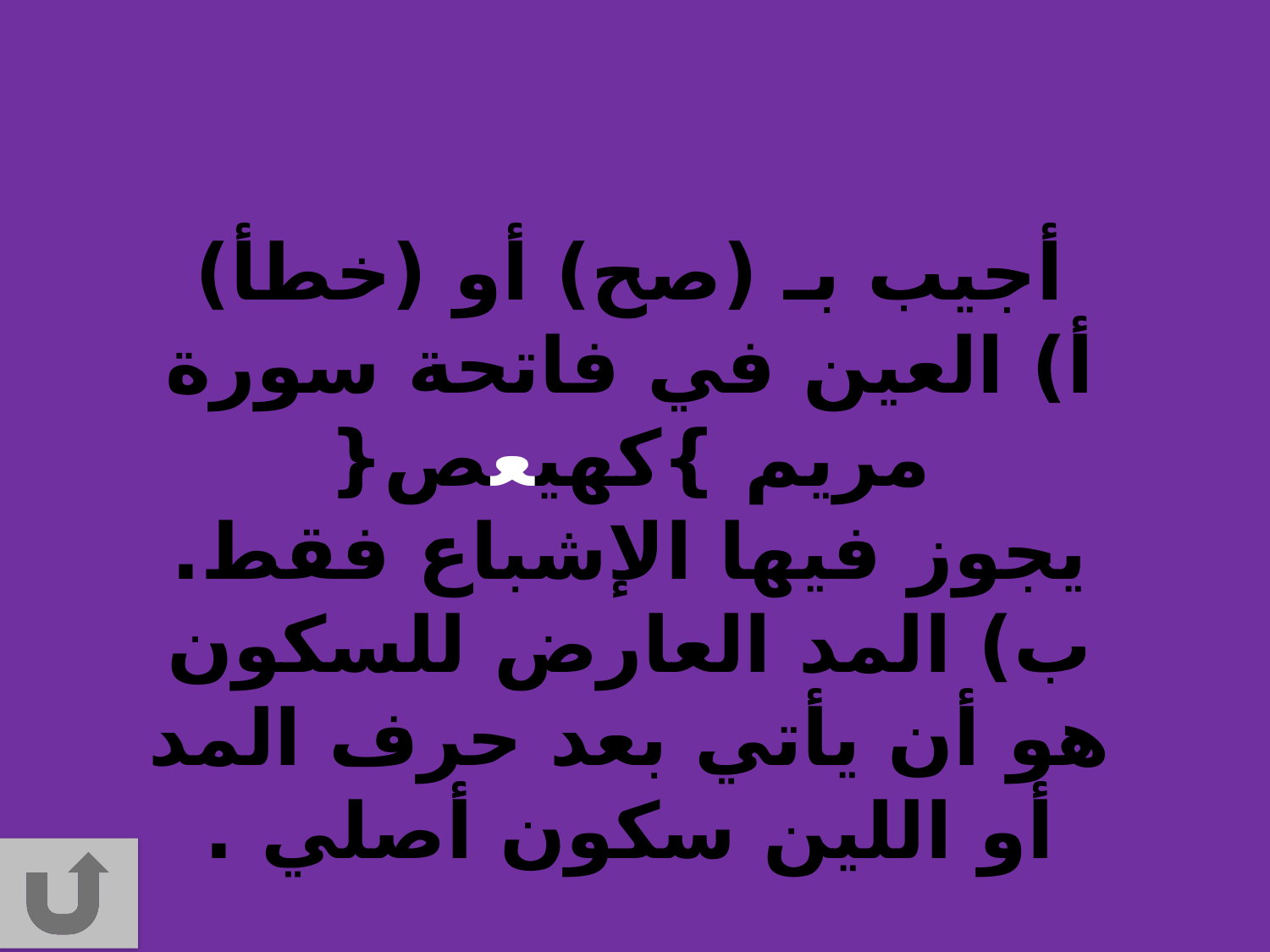

أجيب بـ (صح) أو (خطأ)
أ) العين في فاتحة سورة مريم }كهيعص{
يجوز فيها الإشباع فقط.
ب) المد العارض للسكون هو أن يأتي بعد حرف المد أو اللين سكون أصلي .